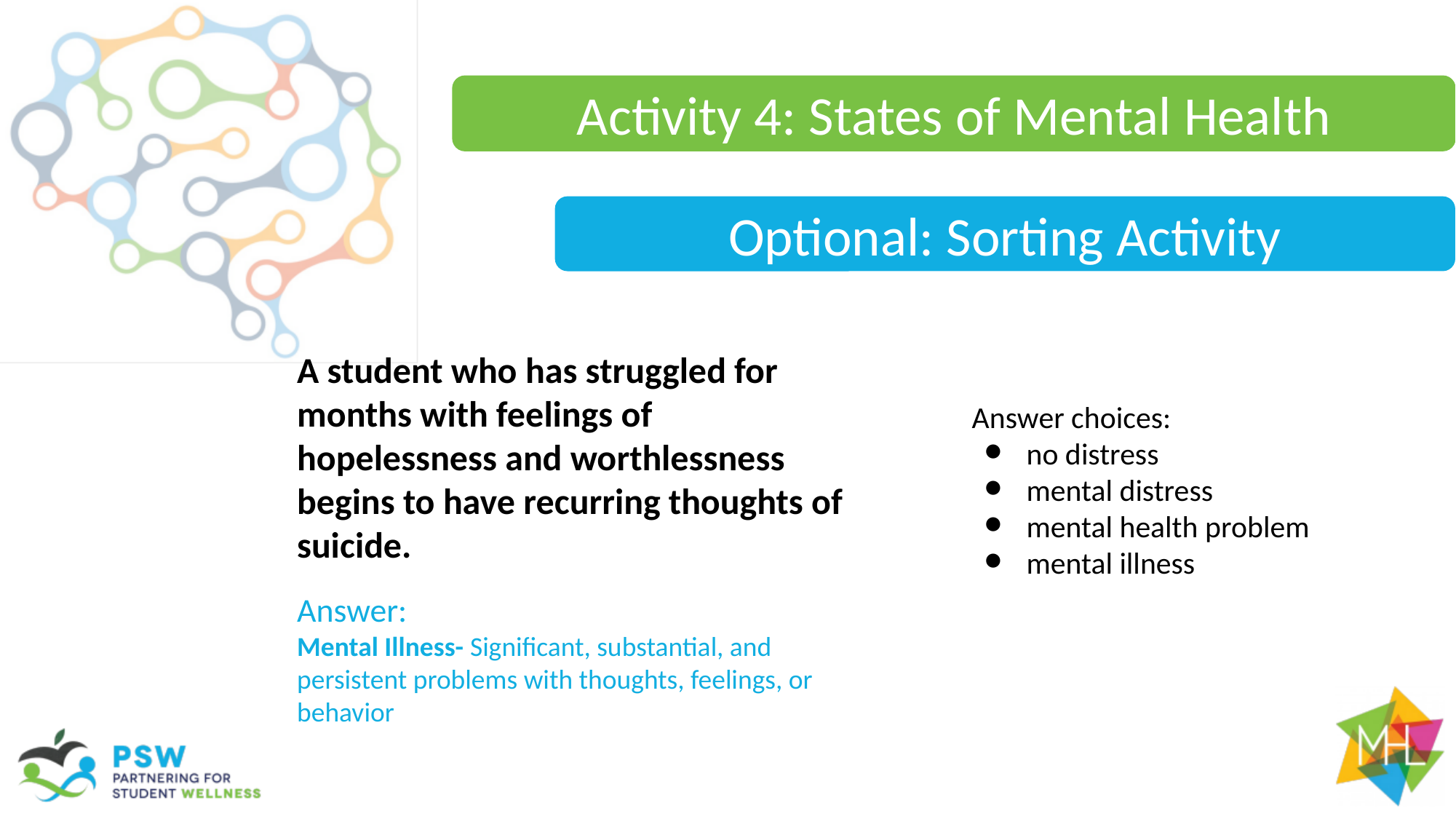

Activity 4: States of Mental Health
Optional: Sorting Activity
A student who has struggled for months with feelings of hopelessness and worthlessness begins to have recurring thoughts of suicide.
Answer choices:
no distress
mental distress
mental health problem
mental illness
Answer:
Mental Illness- Significant, substantial, and persistent problems with thoughts, feelings, or behavior